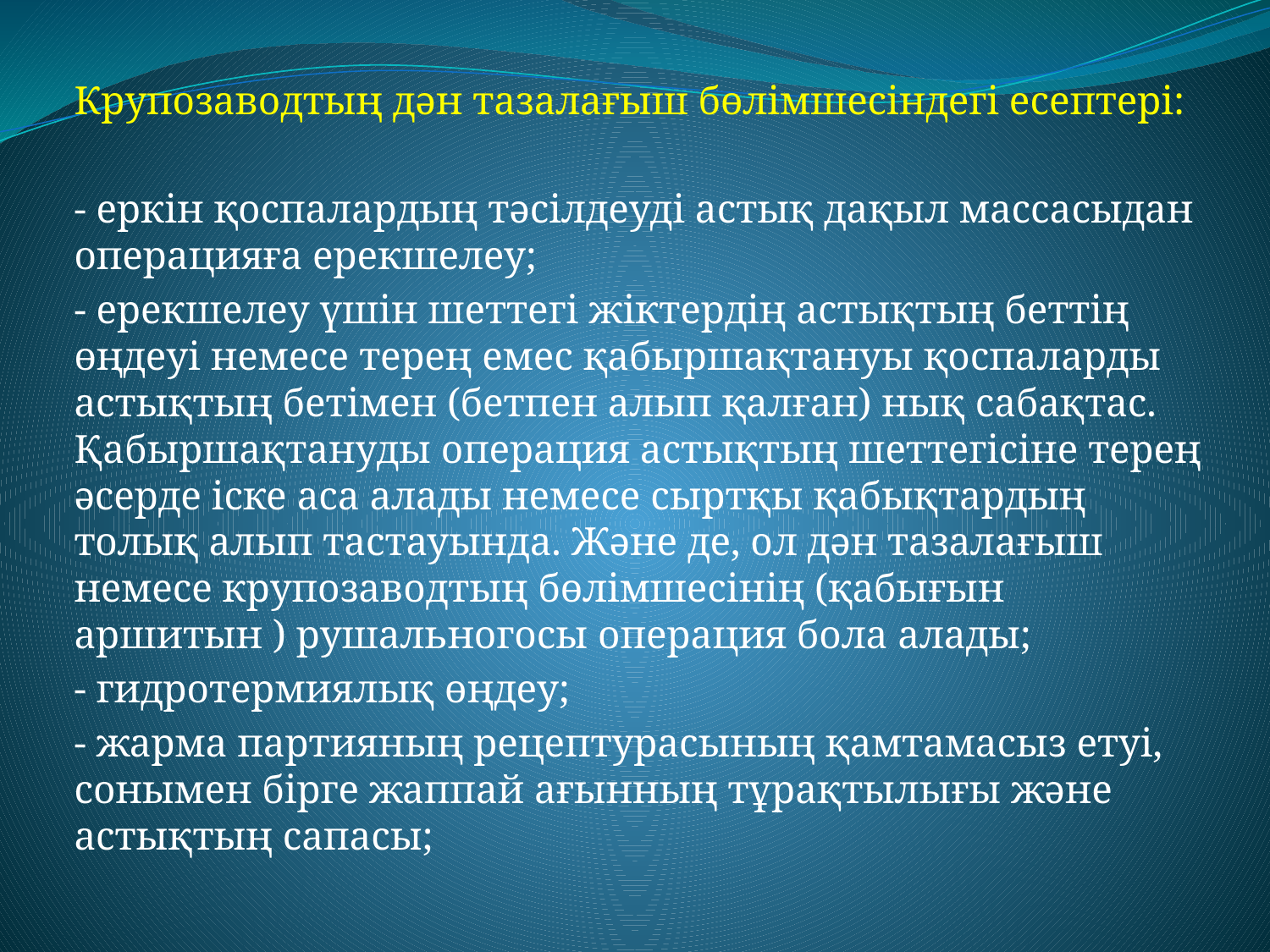

Крупозаводтың дән тазалағыш бөлiмшесiндегi есептерi:

- еркiн қоспалардың тәсiлдеудi астық дақыл массасыдан операцияға ерекшелеу;
- ерекшелеу үшiн шеттегi жiктердiң астықтың беттiң өңдеуi немесе терең емес қабыршақтануы қоспаларды астықтың бетiмен (бетпен алып қалған) нық сабақтас. Қабыршақтануды операция астықтың шеттегiсiне терең әсерде iске аса алады немесе сыртқы қабықтардың толық алып тастауында. Және де, ол дән тазалағыш немесе крупозаводтың бөлiмшесiнiң (қабығын аршитын ) рушальногосы операция бола алады;
- гидротермиялық өңдеу;
- жарма партияның рецептурасының қамтамасыз етуi, сонымен бiрге жаппай ағынның тұрақтылығы және астықтың сапасы;